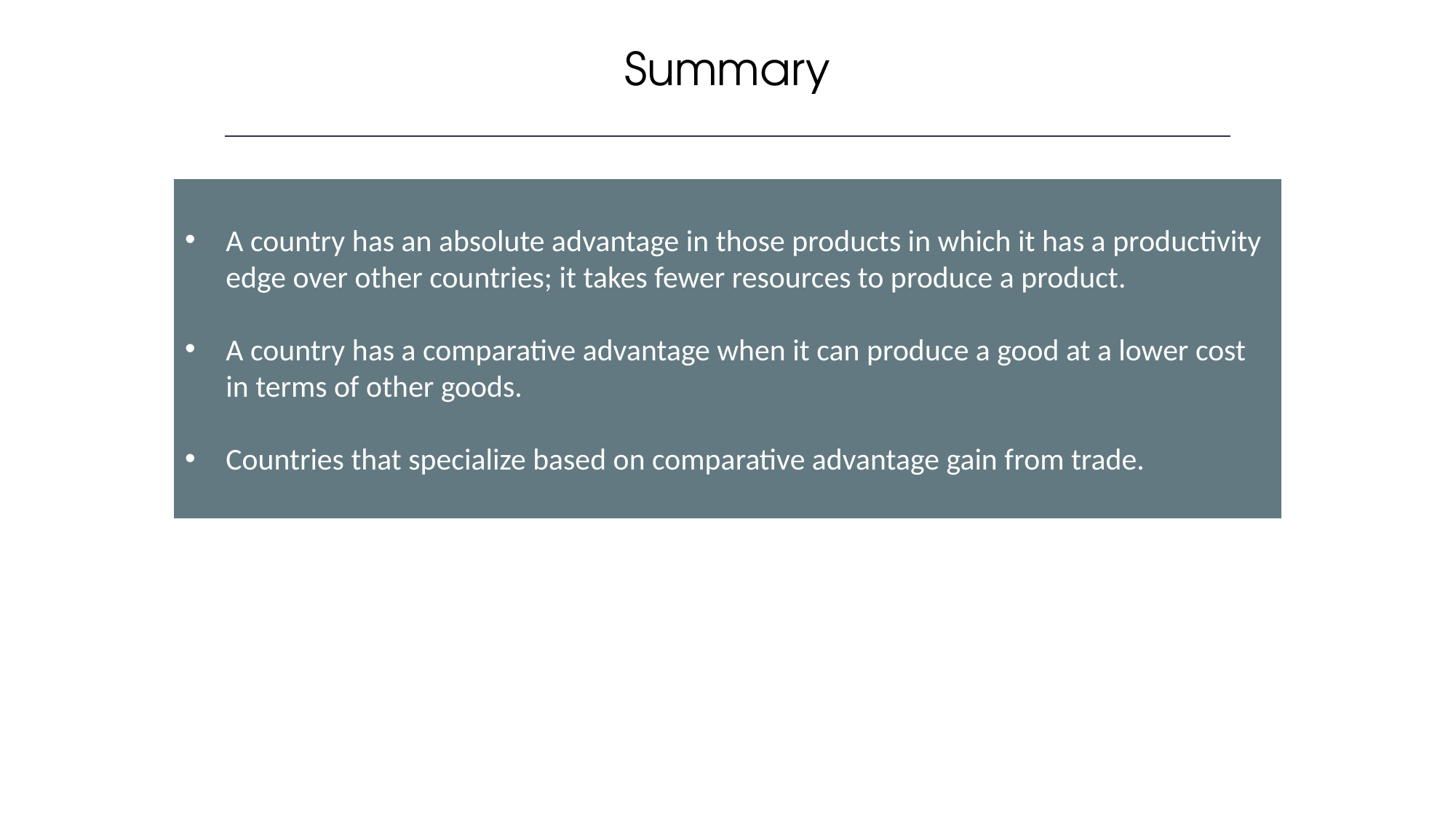

Summary
HAWKES LEARNING

A country has an absolute advantage in those products in which it has a productivity edge over other countries; it takes fewer resources to produce a product.

A country has a comparative advantage when it can produce a good at a lower cost in terms of other goods.

Countries that specialize based on comparative advantage gain from trade.